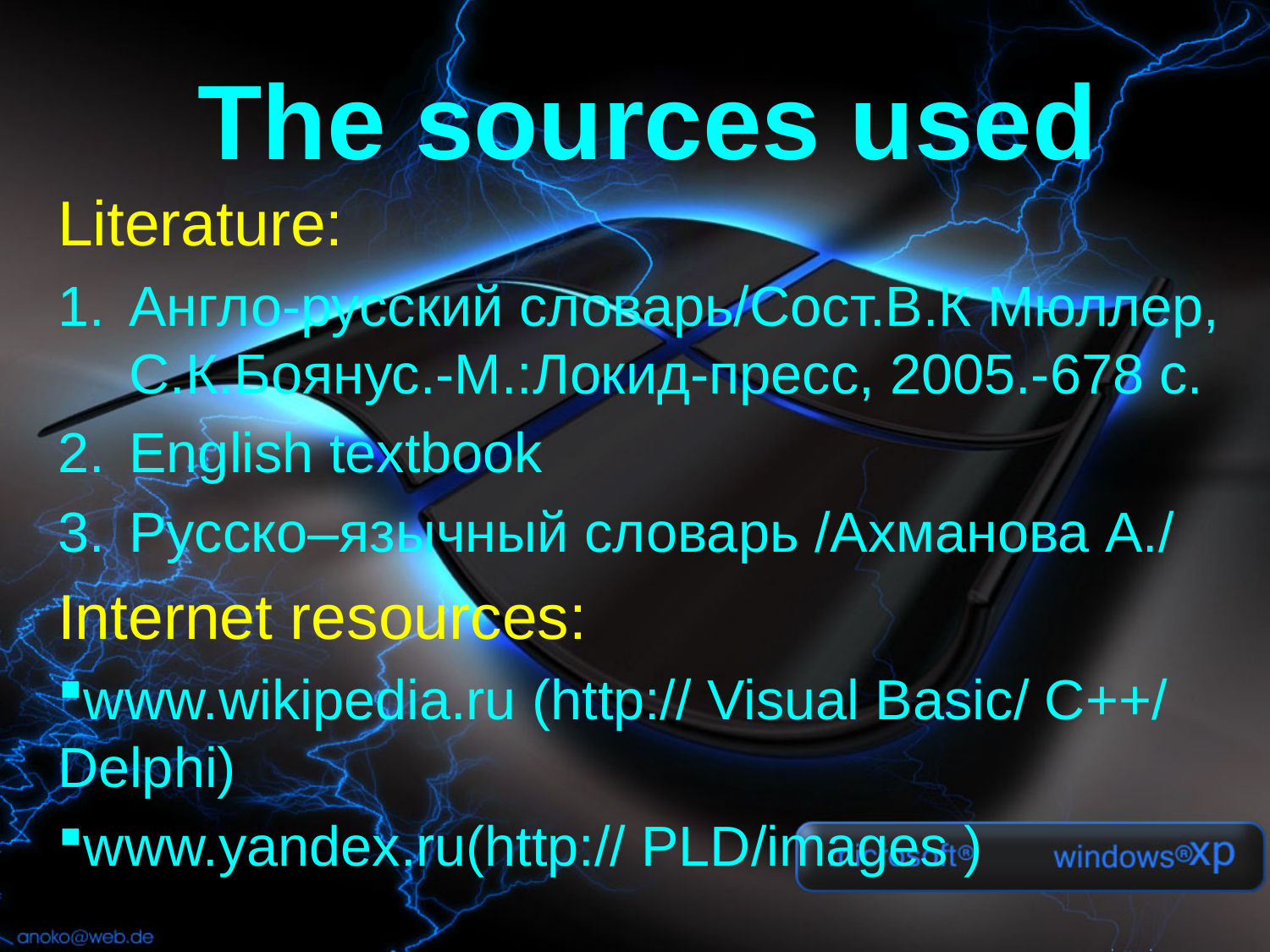

# The sources used
Literature:
Англо-русский словарь/Сост.В.К Мюллер, С.К.Боянус.-М.:Локид-пресс, 2005.-678 с.
English textbook
Русско–язычный словарь /Ахманова А./
Internet resources:
www.wikipedia.ru (http:// Visual Basic/ C++/ Delphi)
www.yandex.ru(http:// PLD/images )